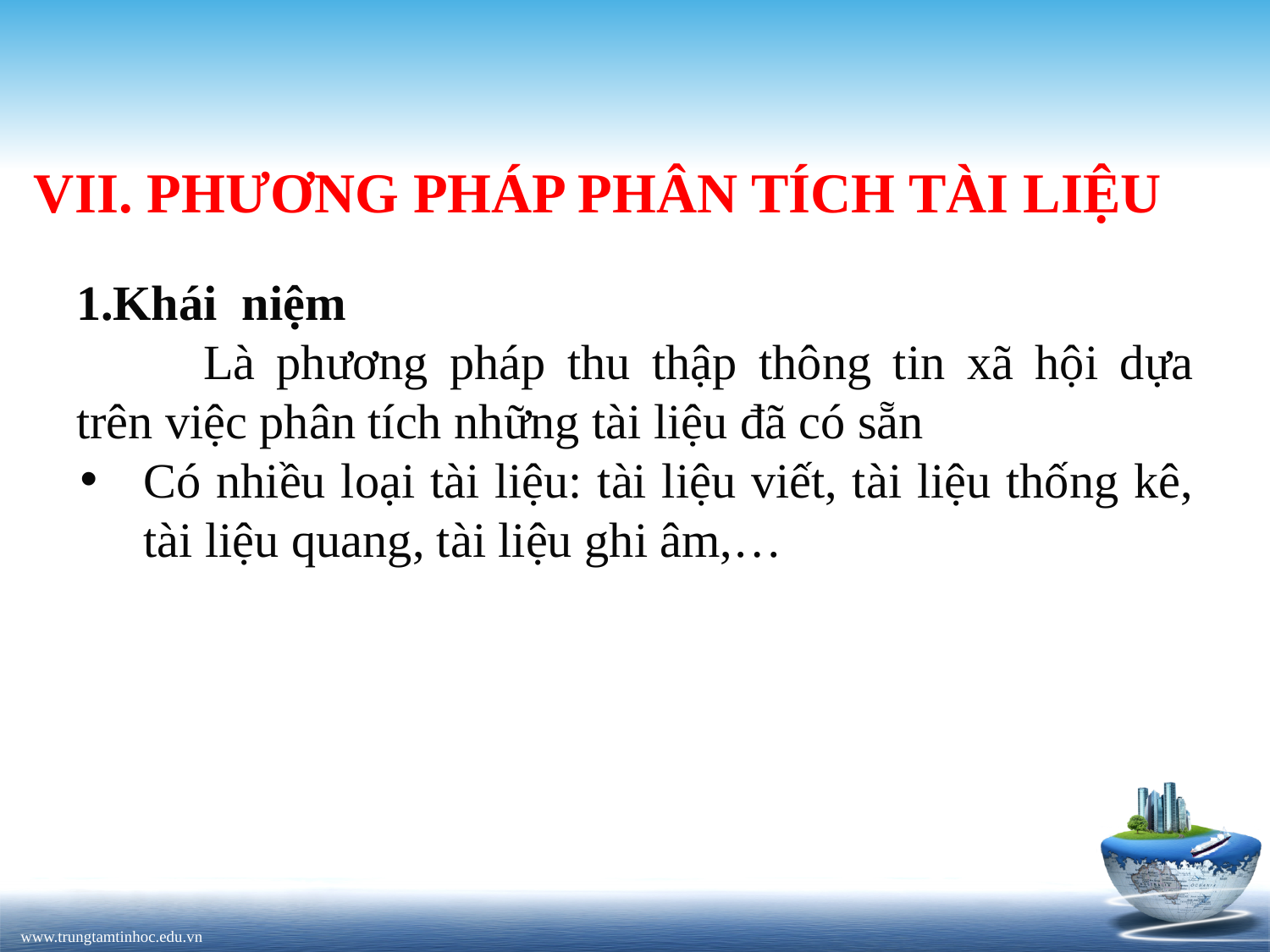

# VII. PHƯƠNG PHÁP PHÂN TÍCH TÀI LIỆU
1.Khái  niệm
	Là phương pháp thu thập thông tin xã hội dựa trên việc phân tích những tài liệu đã có sẵn
Có nhiều loại tài liệu: tài liệu viết, tài liệu thống kê, tài liệu quang, tài liệu ghi âm,…